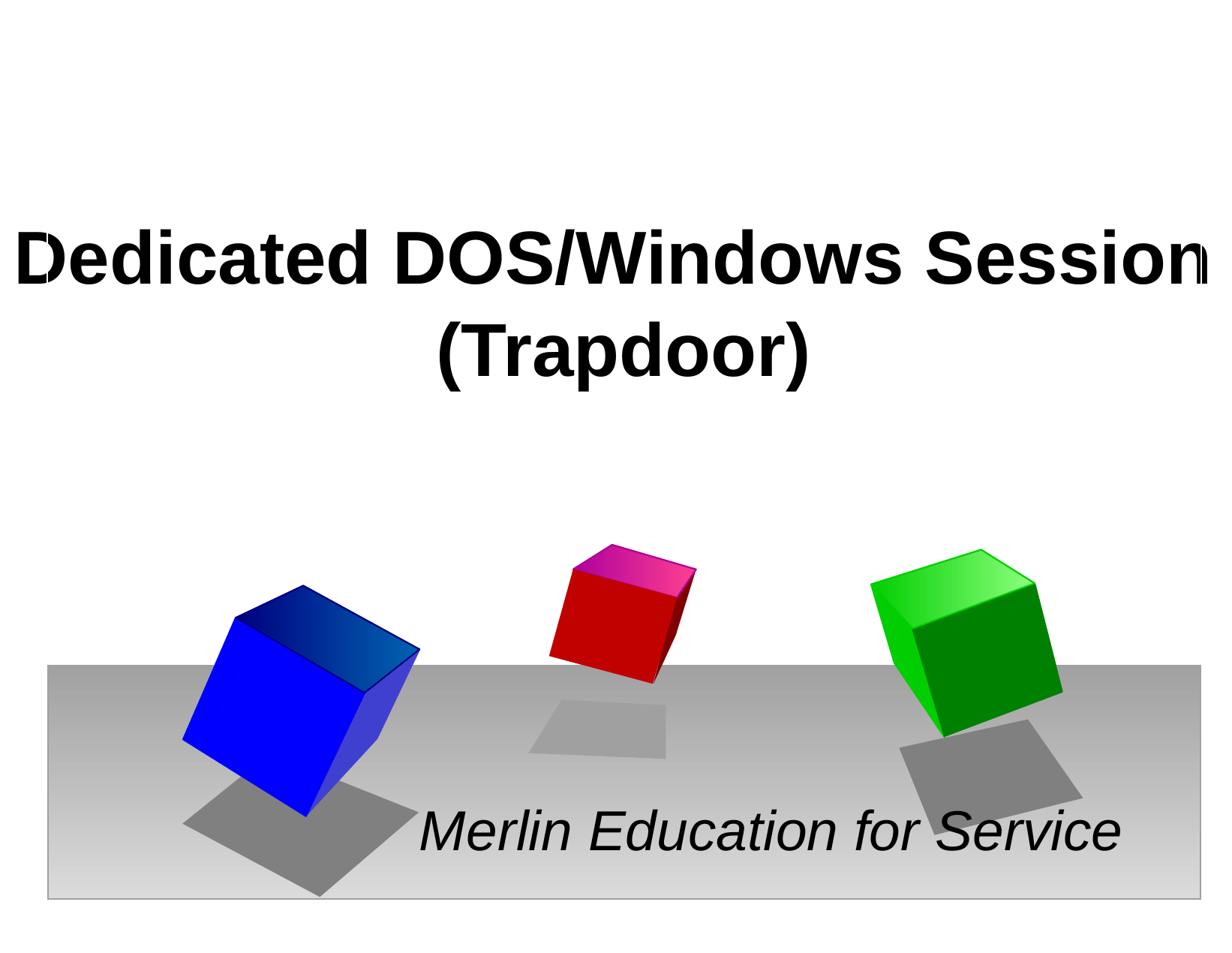

Dedicated DOS/Windows Session
 (Trapdoor)

Merlin Education for Service